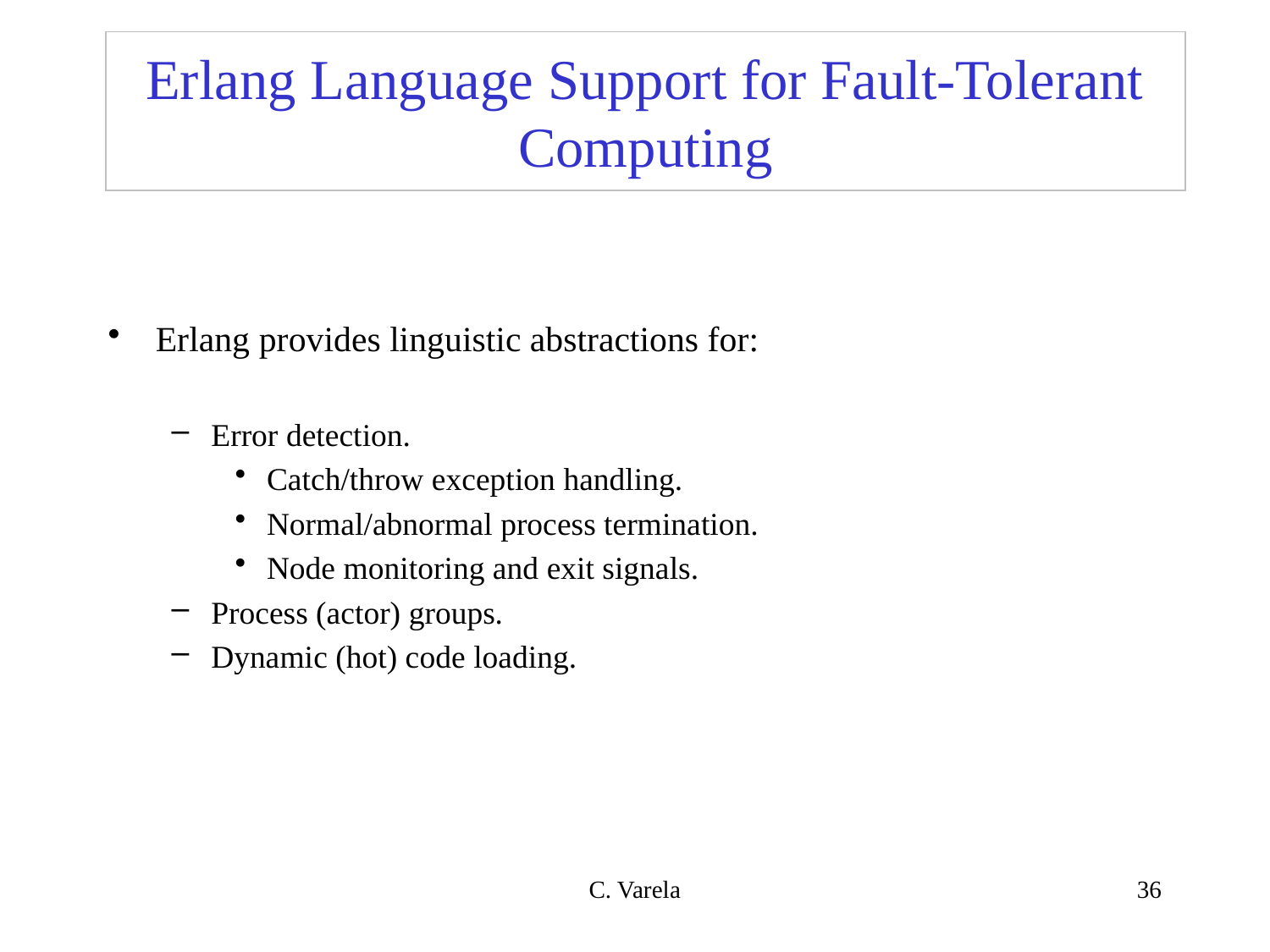

# Erlang Language Support for Fault-Tolerant Computing

Erlang provides linguistic abstractions for:

Error detection.
Catch/throw exception handling.
Normal/abnormal process termination.
Node monitoring and exit signals.
Process (actor) groups.
Dynamic (hot) code loading.

C. Varela
36